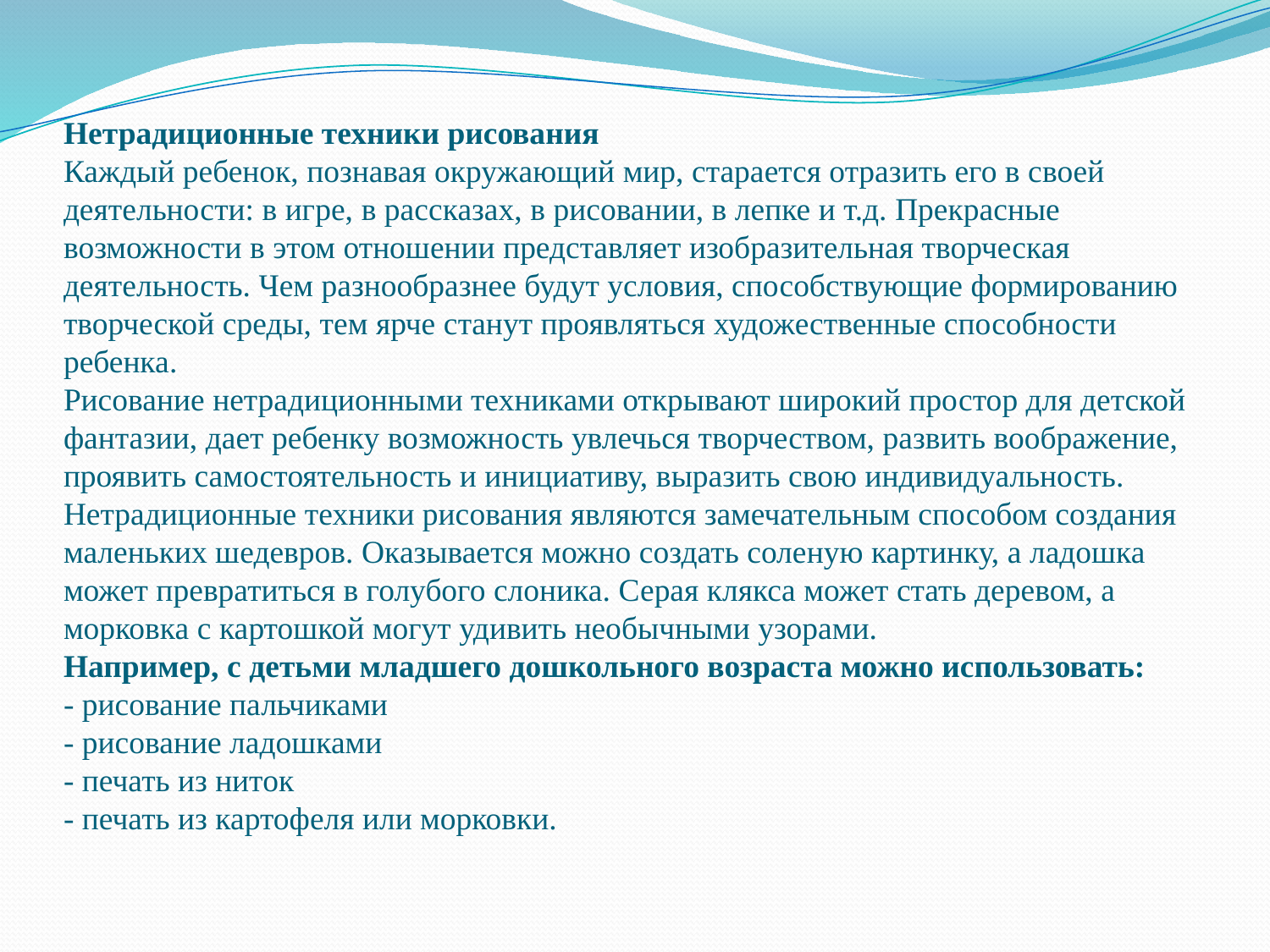

# Нетрадиционные техники рисования Каждый ребенок, познавая окружающий мир, старается отразить его в своей деятельности: в игре, в рассказах, в рисовании, в лепке и т.д. Прекрасные возможности в этом отношении представляет изобразительная творческая деятельность. Чем разнообразнее будут условия, способствующие формированию творческой среды, тем ярче станут проявляться художественные способности ребенка. Рисование нетрадиционными техниками открывают широкий простор для детской фантазии, дает ребенку возможность увлечься творчеством, развить воображение, проявить самостоятельность и инициативу, выразить свою индивидуальность. Нетрадиционные техники рисования являются замечательным способом создания маленьких шедевров. Оказывается можно создать соленую картинку, а ладошка может превратиться в голубого слоника. Серая клякса может стать деревом, а морковка с картошкой могут удивить необычными узорами. Например, с детьми младшего дошкольного возраста можно использовать: - рисование пальчиками - рисование ладошками - печать из ниток - печать из картофеля или морковки.